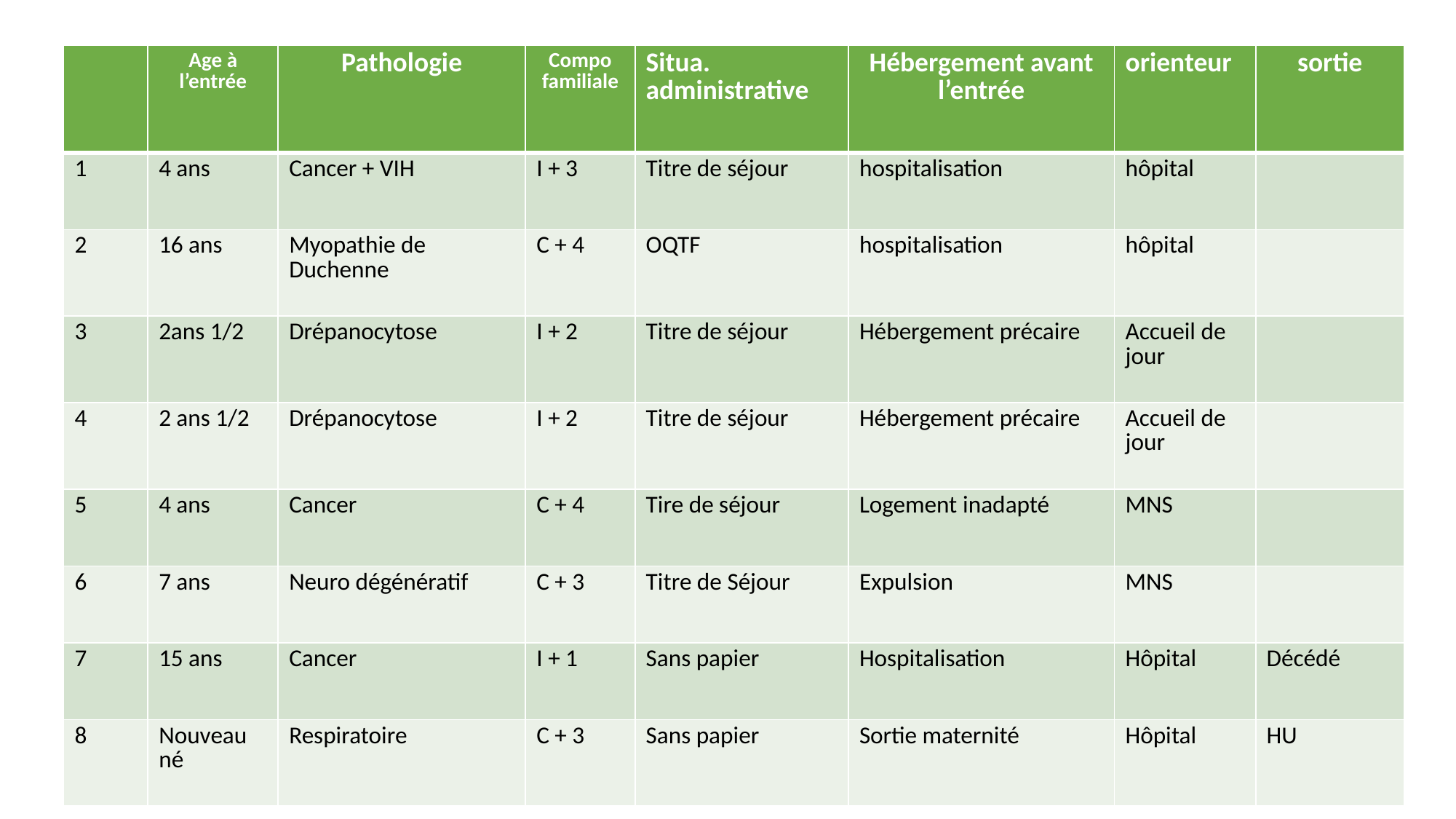

|  | Age à l’entrée | Pathologie | Compo familiale | Situa. administrative | Hébergement avant l’entrée | orienteur | sortie |
| --- | --- | --- | --- | --- | --- | --- | --- |
| 1 | 4 ans | Cancer + VIH | I + 3 | Titre de séjour | hospitalisation | hôpital |  |
| 2 | 16 ans | Myopathie de Duchenne | C + 4 | OQTF | hospitalisation | hôpital |  |
| 3 | 2ans 1/2 | Drépanocytose | I + 2 | Titre de séjour | Hébergement précaire | Accueil de jour |  |
| 4 | 2 ans 1/2 | Drépanocytose | I + 2 | Titre de séjour | Hébergement précaire | Accueil de jour |  |
| 5 | 4 ans | Cancer | C + 4 | Tire de séjour | Logement inadapté | MNS |  |
| 6 | 7 ans | Neuro dégénératif | C + 3 | Titre de Séjour | Expulsion | MNS |  |
| 7 | 15 ans | Cancer | I + 1 | Sans papier | Hospitalisation | Hôpital | Décédé |
| 8 | Nouveau né | Respiratoire | C + 3 | Sans papier | Sortie maternité | Hôpital | HU |